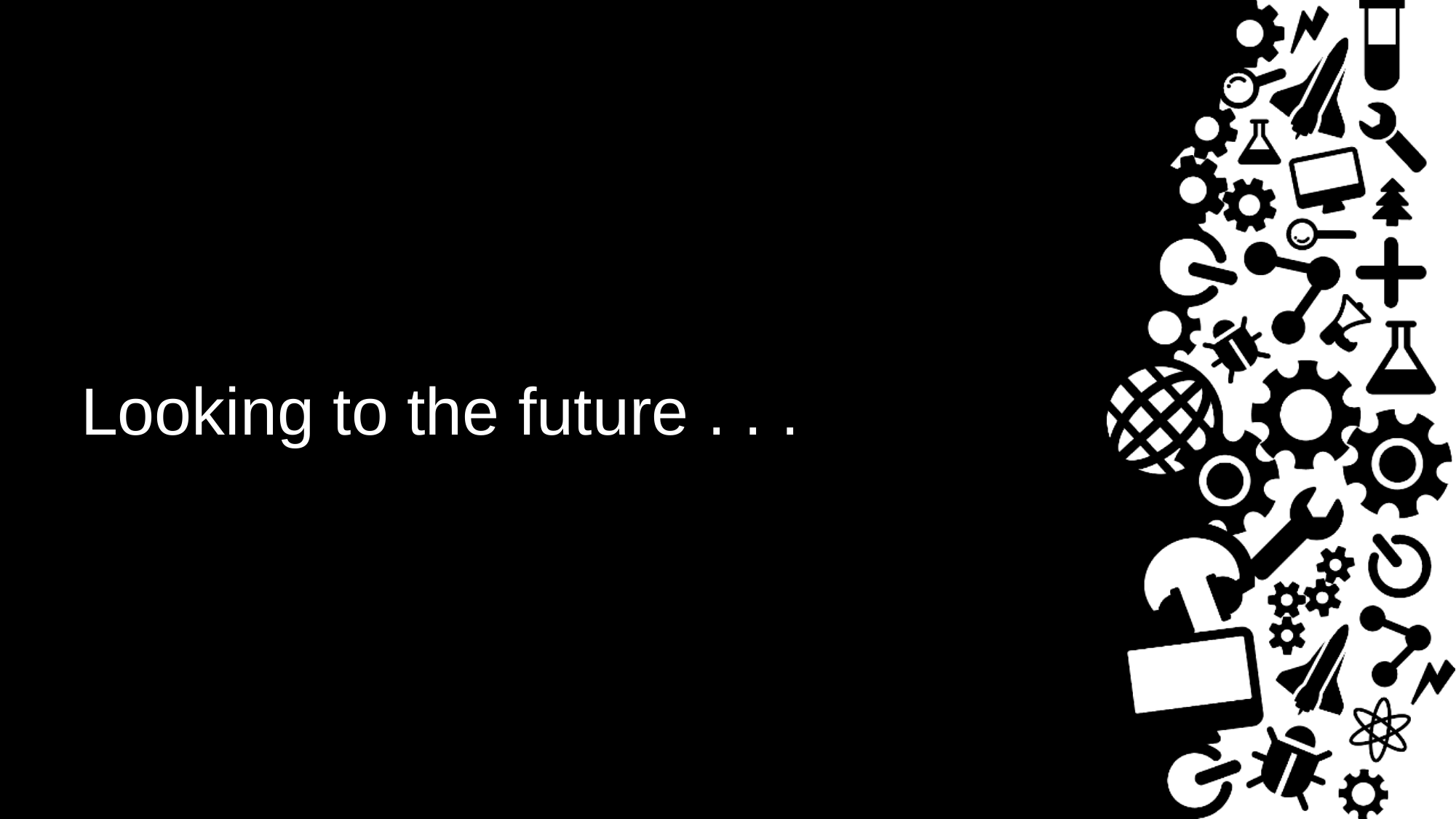

# Looking to the future . . .